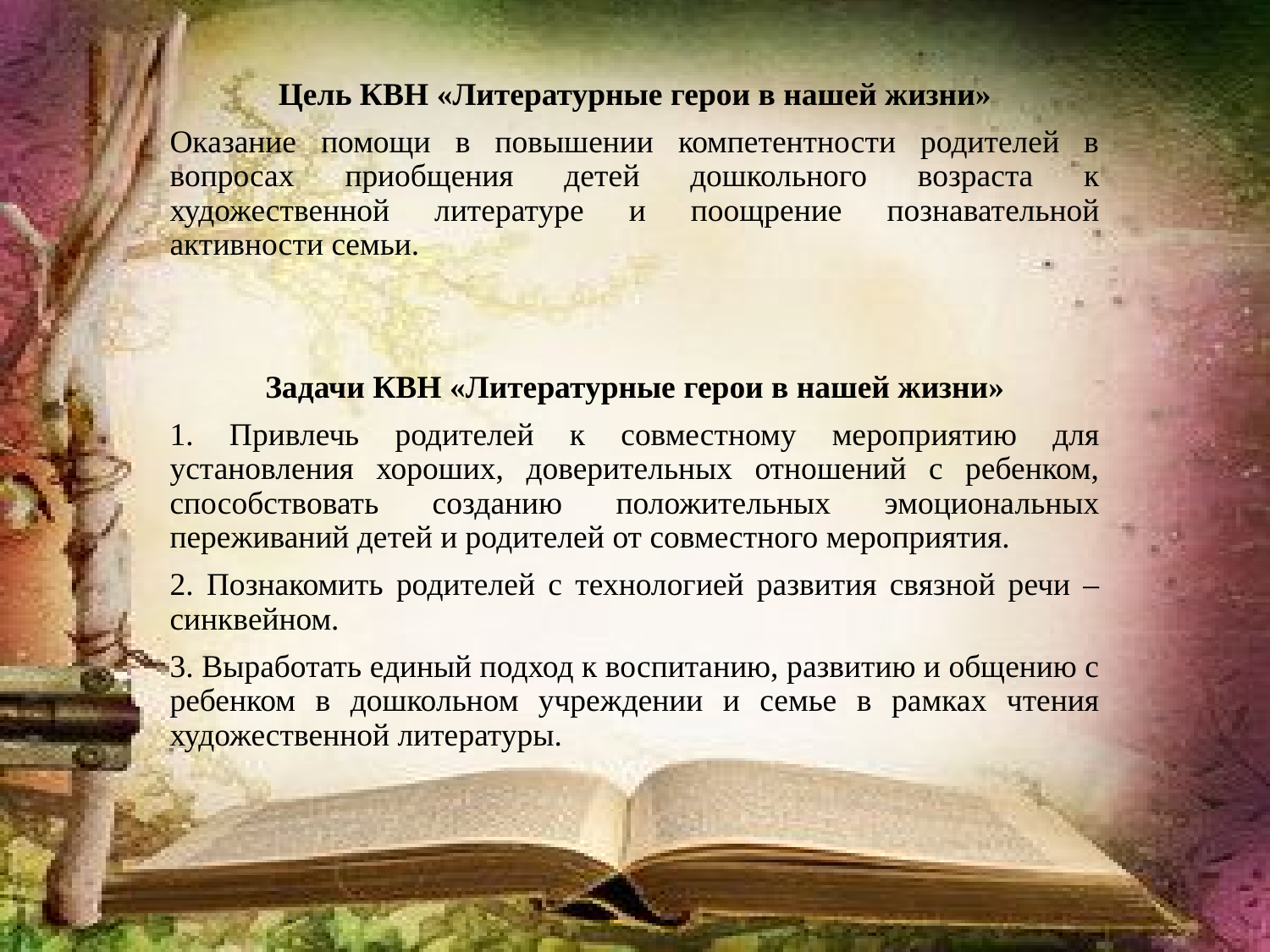

Цель КВН «Литературные герои в нашей жизни»
Оказание помощи в повышении компетентности родителей в вопросах приобщения детей дошкольного возраста к художественной литературе и поощрение познавательной активности семьи.

Задачи КВН «Литературные герои в нашей жизни»
1. Привлечь родителей к совместному мероприятию для установления хороших, доверительных отношений с ребенком, способствовать созданию положительных эмоциональных переживаний детей и родителей от совместного мероприятия.
2. Познакомить родителей с технологией развития связной речи – синквейном.
3. Выработать единый подход к воспитанию, развитию и общению с ребенком в дошкольном учреждении и семье в рамках чтения художественной литературы.